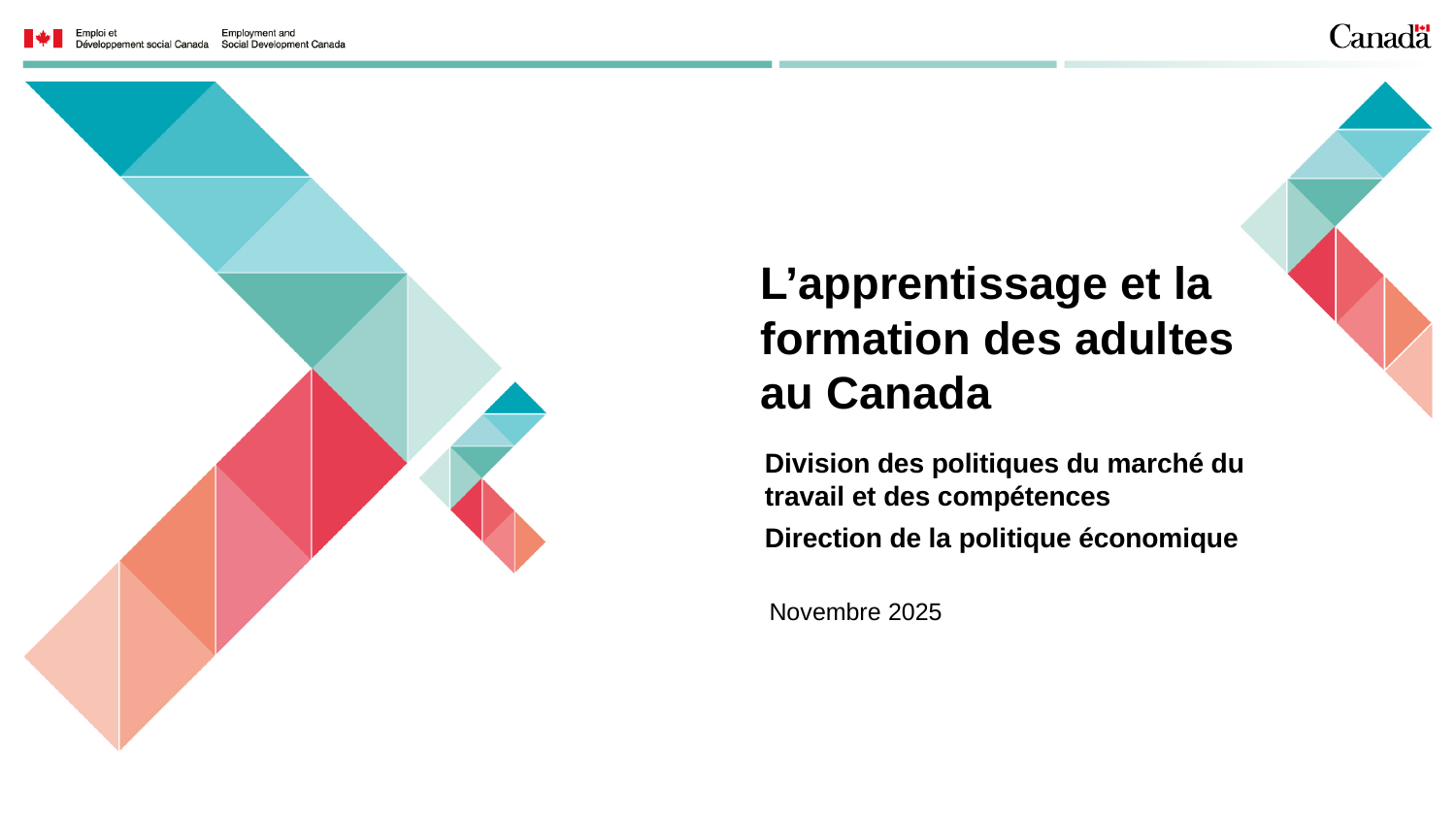

#
L’apprentissage et la formation des adultes au Canada
Division des politiques du marché du travail et des compétences
Direction de la politique économique
Novembre 2025